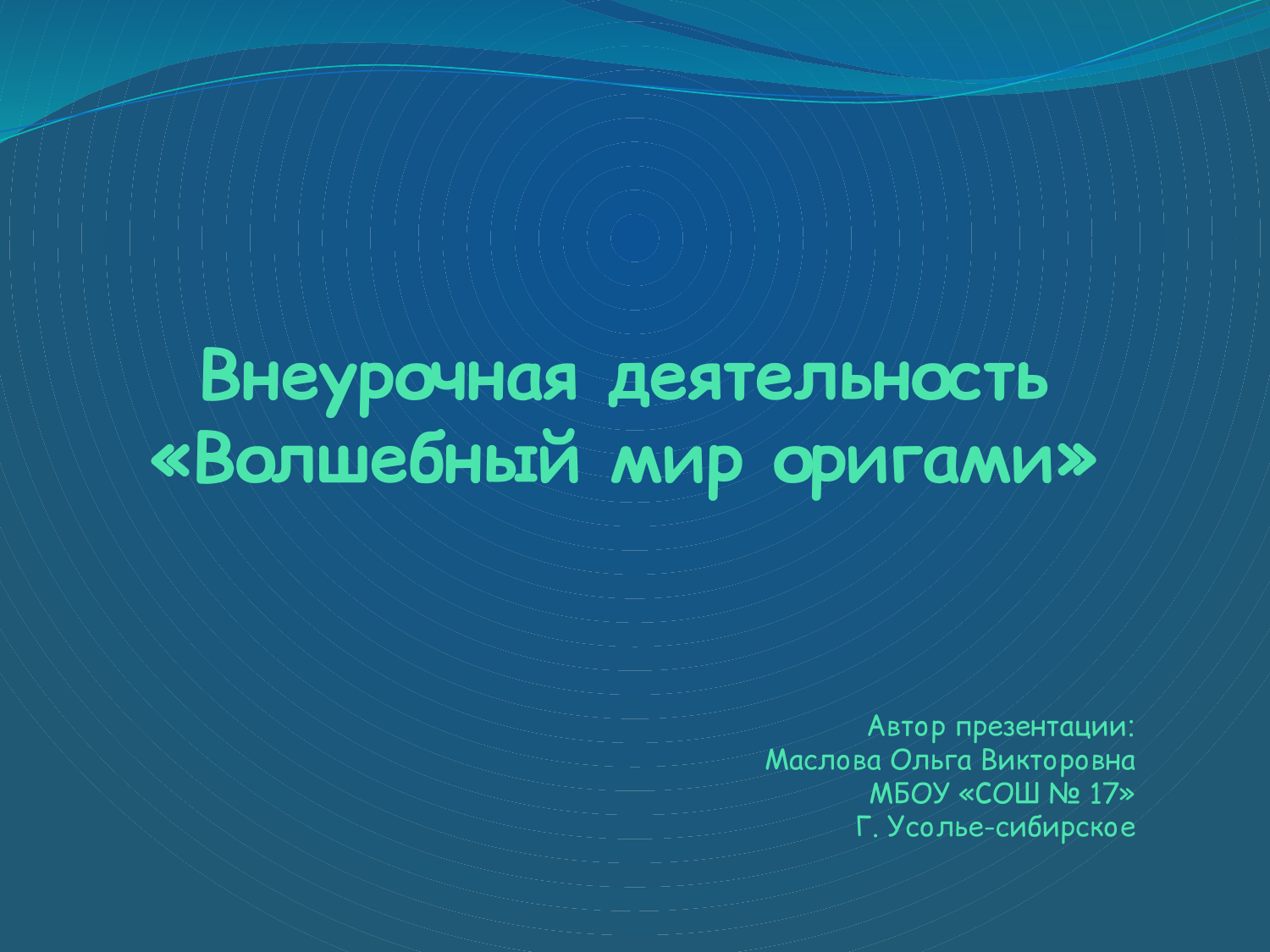

# Внеурочная деятельность «Волшебный мир оригами»
Автор презентации:
Маслова Ольга Викторовна
МБОУ «СОШ № 17»
Г. Усолье-сибирское